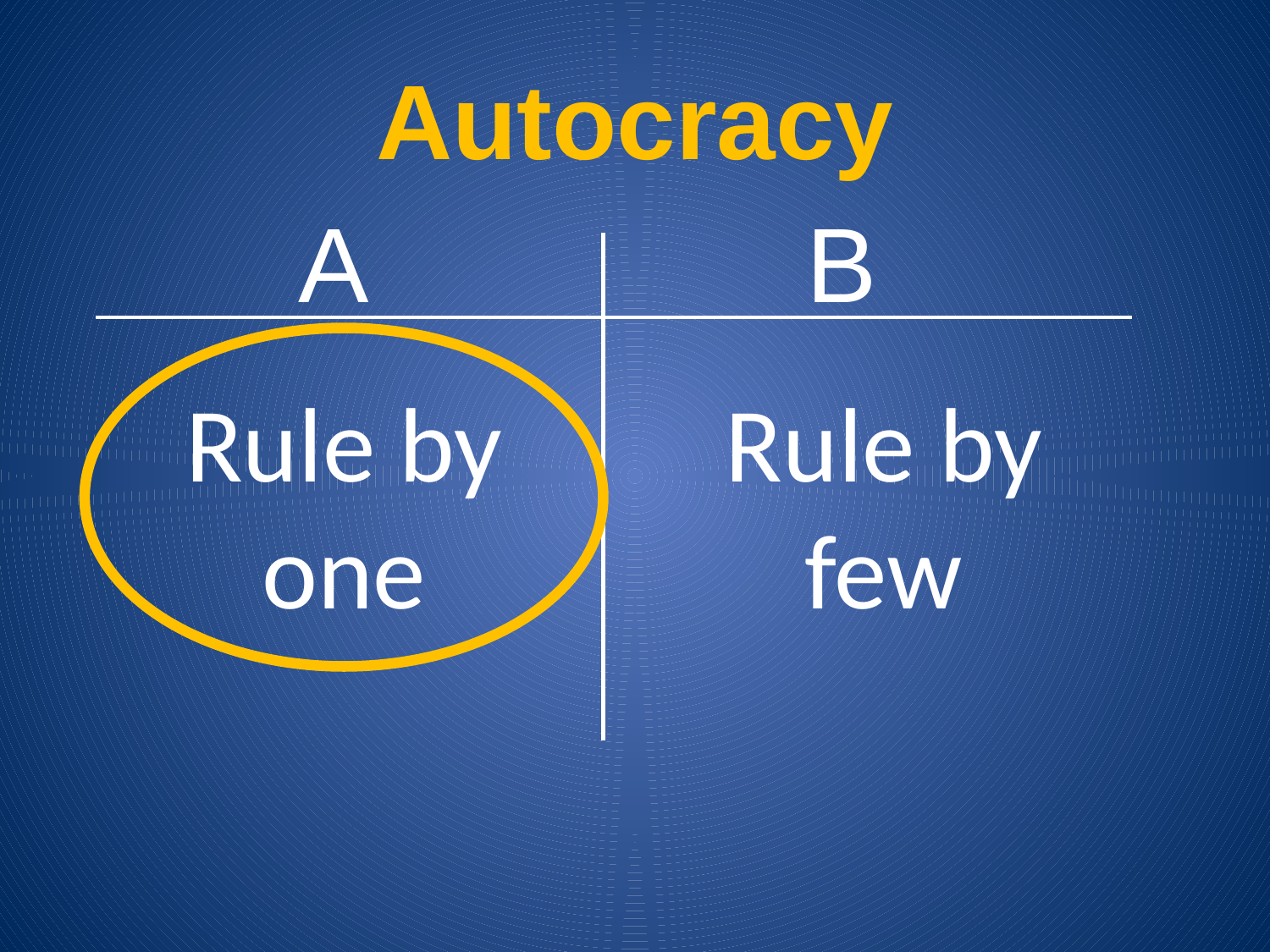

# Autocracy
A
B

Rule by one
Rule by few